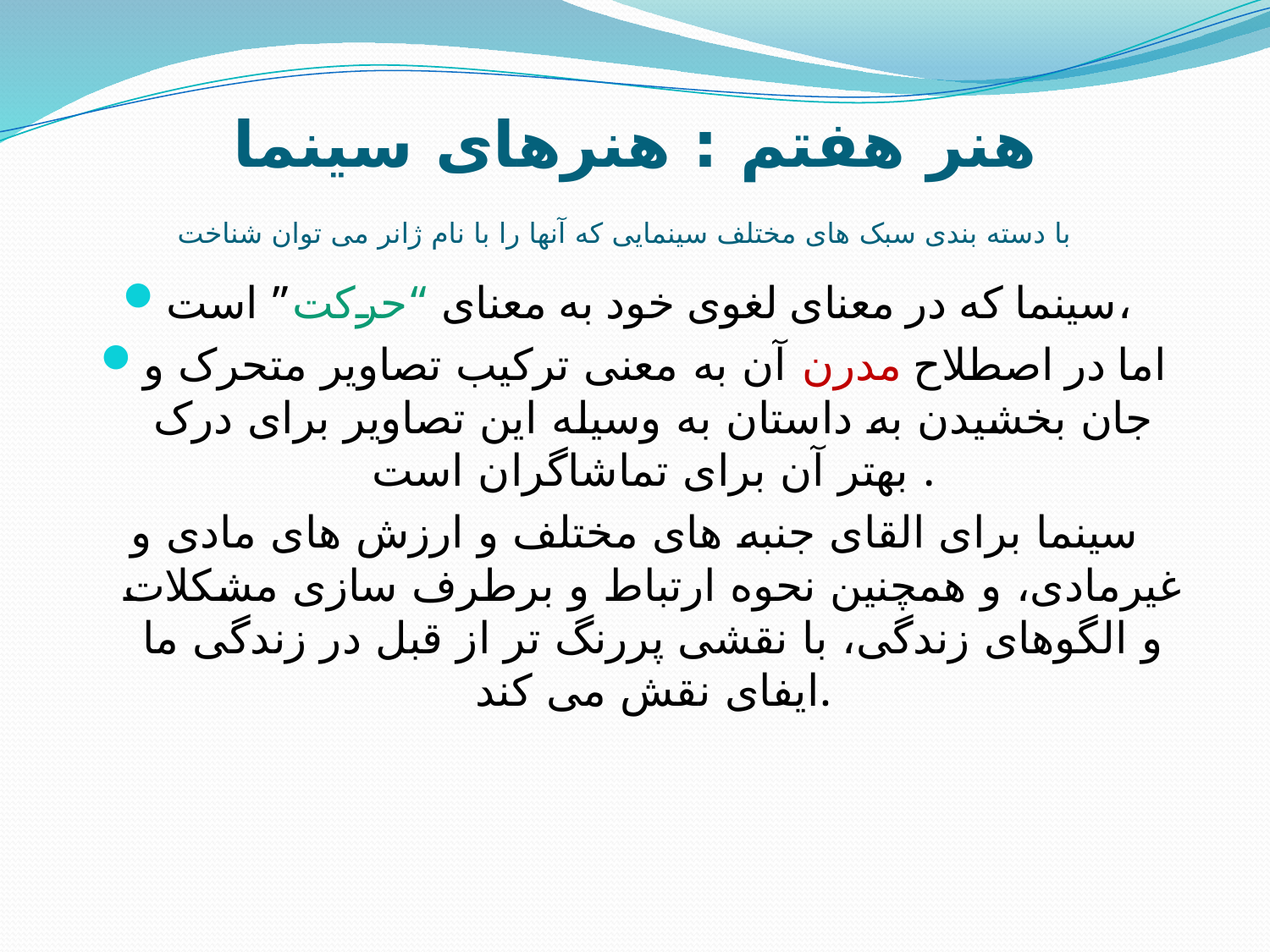

# هنر هفتم : هنرهای سینما با دسته بندی سبک های مختلف سینمایی که آنها را با نام ژانر می توان شناخت
سینما که در معنای لغوی خود به معنای “حرکت” است،
اما در اصطلاح مدرن آن به معنی ترکیب تصاویر متحرک و جان بخشیدن به داستان به وسیله این تصاویر برای درک بهتر آن برای تماشاگران است .
سینما برای القای جنبه های مختلف و ارزش های مادی و غیرمادی، و همچنین نحوه ارتباط و برطرف سازی مشکلات و الگوهای زندگی، با نقشی پررنگ تر از قبل در زندگی ما ایفای نقش می کند.